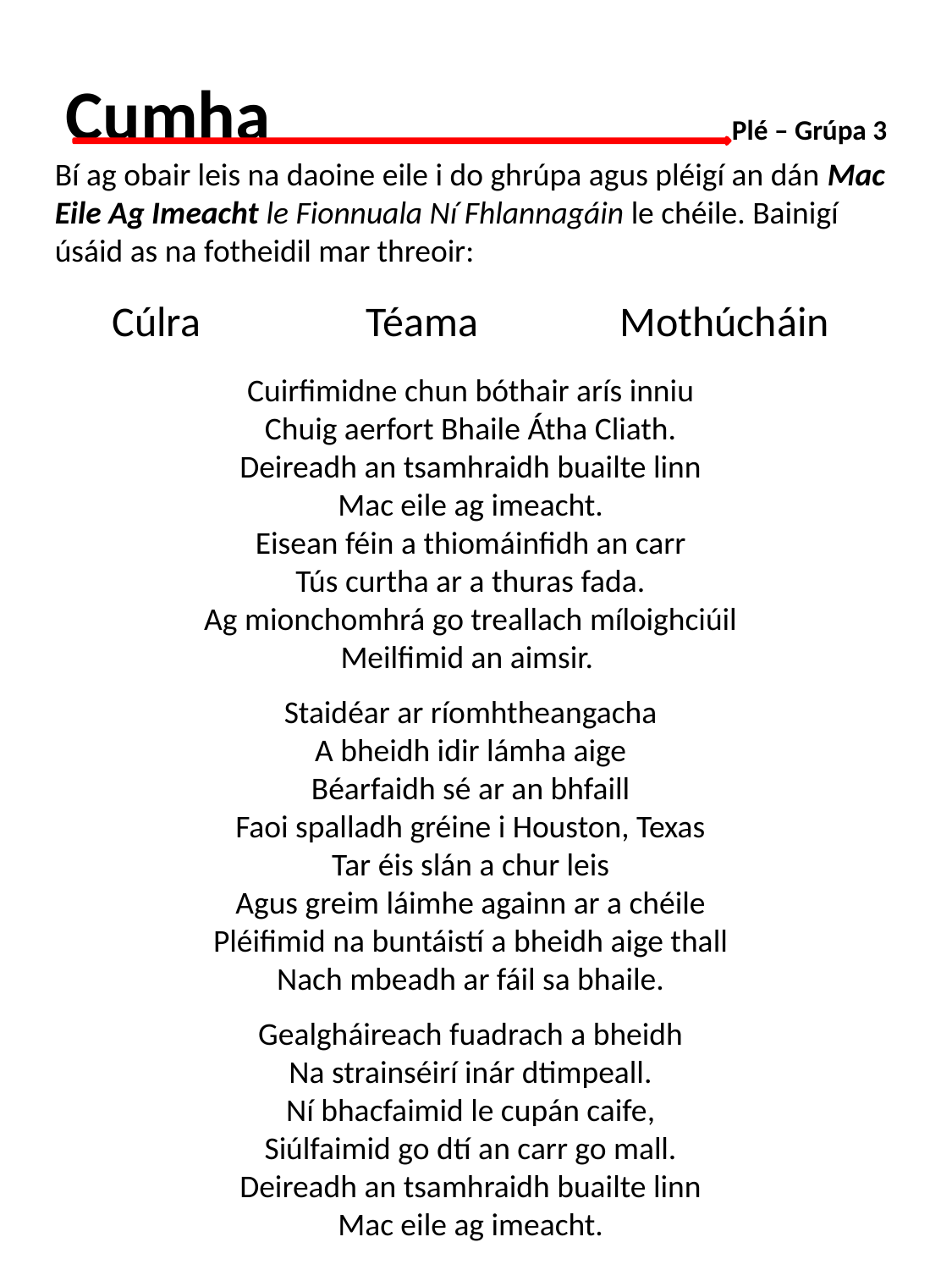

Cumha	           		  Plé – Grúpa 3

Bí ag obair leis na daoine eile i do ghrúpa agus pléigí an dán Mac Eile Ag Imeacht le Fionnuala Ní Fhlannagáin le chéile. Bainigí úsáid as na fotheidil mar threoir:

Cúlra		Téama		Mothúcháin

Cuirfimidne chun bóthair arís inniu
Chuig aerfort Bhaile Átha Cliath.
Deireadh an tsamhraidh buailte linn
Mac eile ag imeacht.
Eisean féin a thiomáinfidh an carr
Tús curtha ar a thuras fada.
Ag mionchomhrá go treallach míloighciúil
Meilfimid an aimsir.

Staidéar ar ríomhtheangacha
A bheidh idir lámha aige
Béarfaidh sé ar an bhfaill
Faoi spalladh gréine i Houston, Texas
Tar éis slán a chur leis
Agus greim láimhe againn ar a chéile
Pléifimid na buntáistí a bheidh aige thall
Nach mbeadh ar fáil sa bhaile.

Gealgháireach fuadrach a bheidh
Na strainséirí inár dtimpeall.
Ní bhacfaimid le cupán caife,
Siúlfaimid go dtí an carr go mall.
Deireadh an tsamhraidh buailte linn
Mac eile ag imeacht.